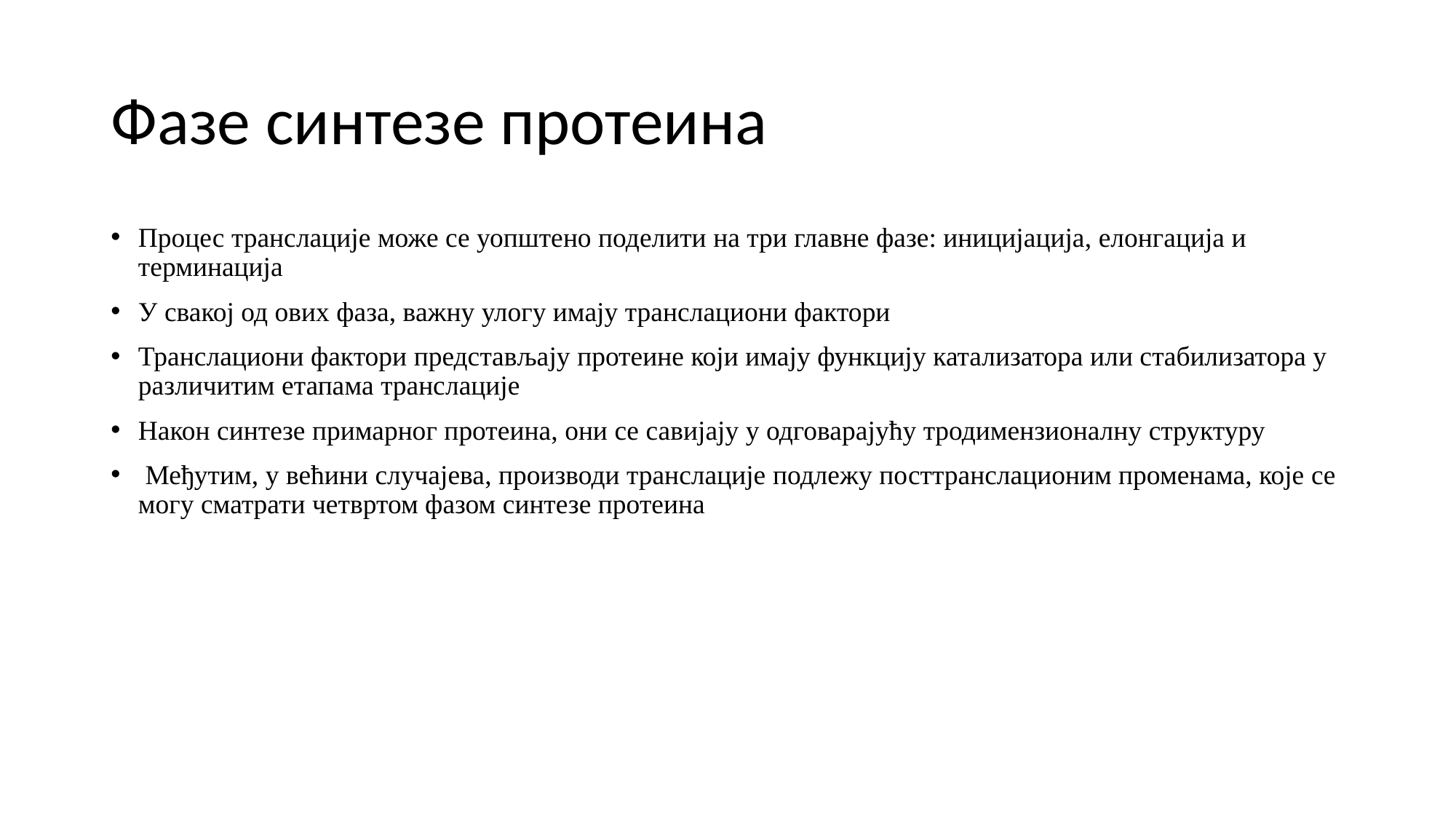

# Фазе синтезе протеина
Процес транслације може се уопштено поделити на три главне фазе: иницијација, елонгација и терминација
У свакој од ових фаза, важну улогу имају транслациони фактори
Транслациони фактори представљају протеине који имају функцију катализатора или стабилизатора у различитим етапама транслације
Након синтезе примарног протеина, они се савијају у одговарајућу тродимензионалну структуру
 Међутим, у већини случајева, производи транслације подлежу посттранслационим променама, које се могу сматрати четвртом фазом синтезе протеина